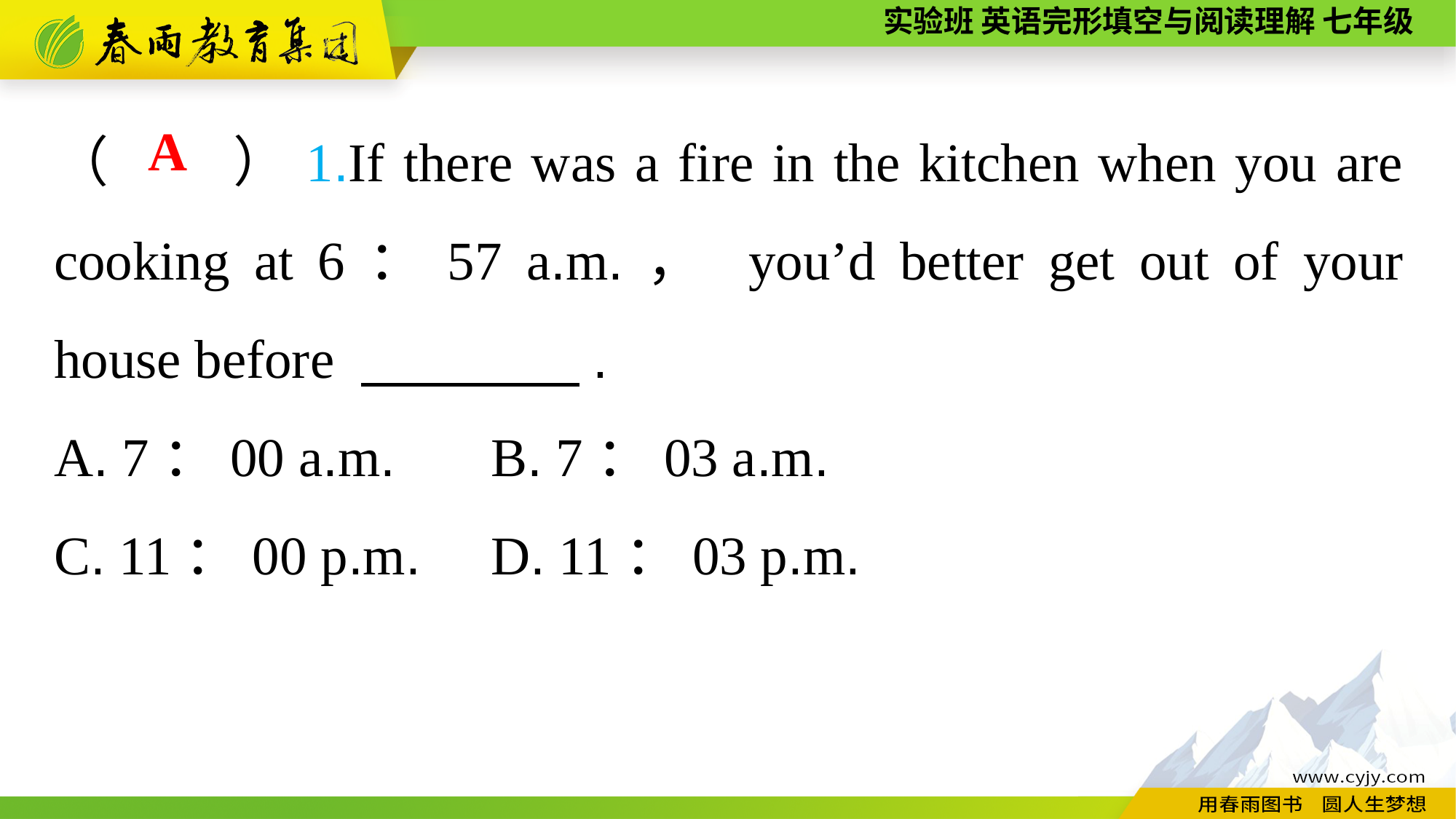

（　　）1.If there was a fire in the kitchen when you are cooking at 6：57 a.m.， you’d better get out of your house before 　　　　.
A. 7：00 a.m.	B. 7：03 a.m.
C. 11：00 p.m.	D. 11：03 p.m.
A